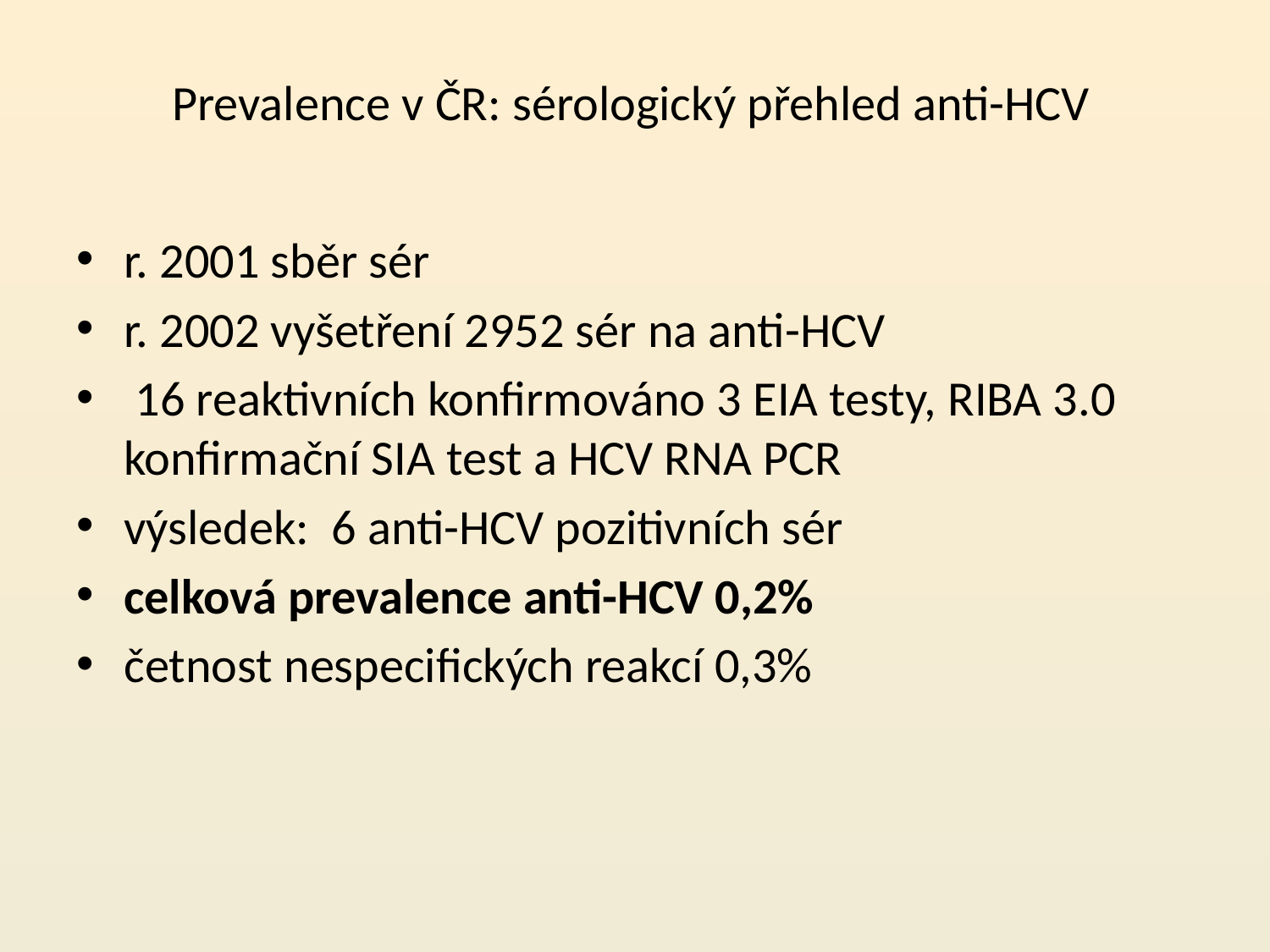

# Prevalence v ČR: sérologický přehled anti-HCV
r. 2001 sběr sér
r. 2002 vyšetření 2952 sér na anti-HCV
 16 reaktivních konfirmováno 3 EIA testy, RIBA 3.0 konfirmační SIA test a HCV RNA PCR
výsledek:  6 anti-HCV pozitivních sér
celková prevalence anti-HCV 0,2%
četnost nespecifických reakcí 0,3%